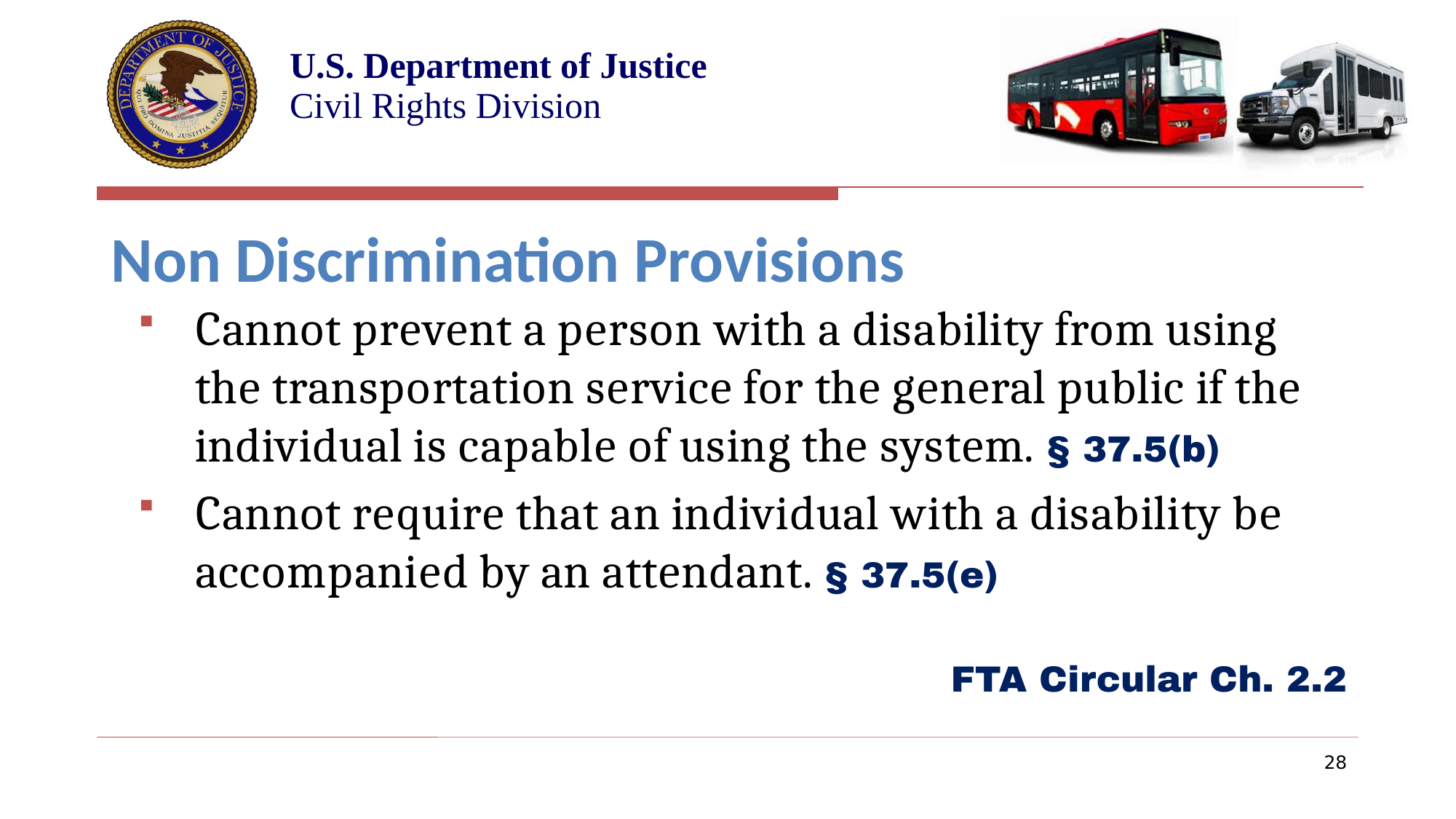

# Non Discrimination Provisions
Cannot prevent a person with a disability from using the transportation service for the general public if the individual is capable of using the system. § 37.5(b)
Cannot require that an individual with a disability be accompanied by an attendant. § 37.5(e)

FTA Circular Ch. 2.2
28